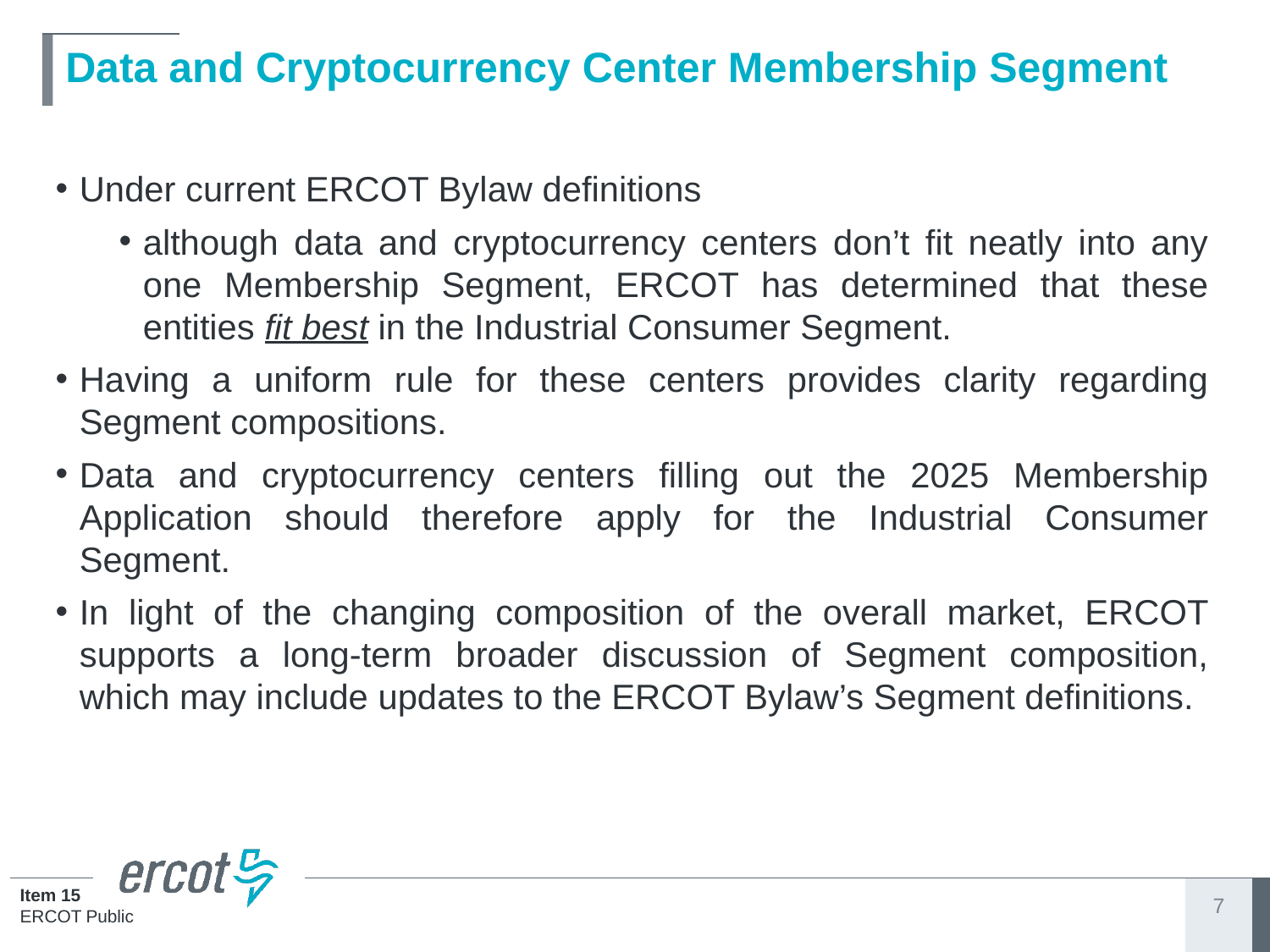

# Data and Cryptocurrency Center Membership Segment
Under current ERCOT Bylaw definitions
although data and cryptocurrency centers don’t fit neatly into any one Membership Segment, ERCOT has determined that these entities fit best in the Industrial Consumer Segment.
Having a uniform rule for these centers provides clarity regarding Segment compositions.
Data and cryptocurrency centers filling out the 2025 Membership Application should therefore apply for the Industrial Consumer Segment.
In light of the changing composition of the overall market, ERCOT supports a long-term broader discussion of Segment composition, which may include updates to the ERCOT Bylaw’s Segment definitions.

7